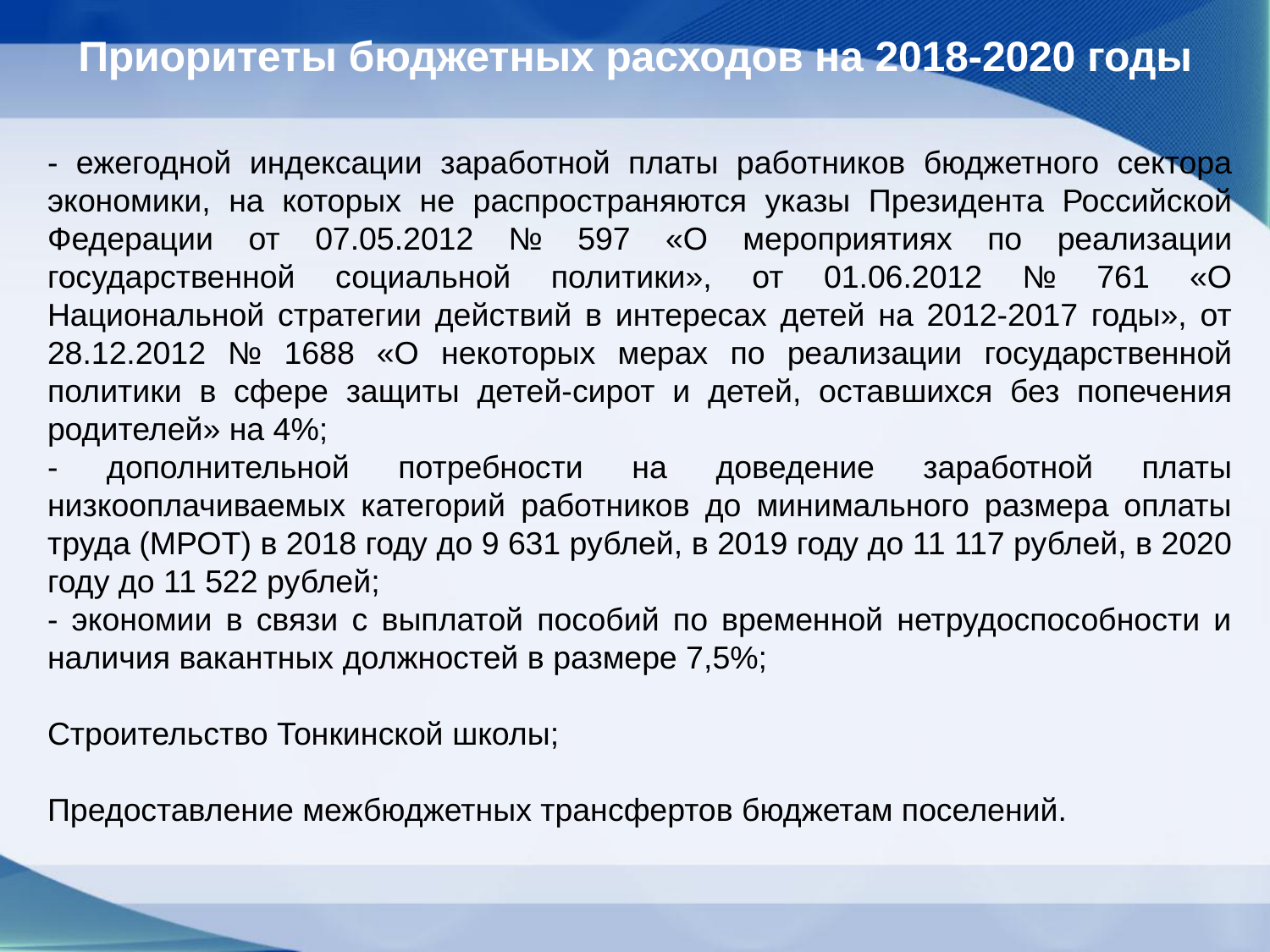

Приоритеты бюджетных расходов на 2018-2020 годы
- ежегодной индексации заработной платы работников бюджетного сектора экономики, на которых не распространяются указы Президента Российской Федерации от 07.05.2012 № 597 «О мероприятиях по реализации государственной социальной политики», от 01.06.2012 № 761 «О Национальной стратегии действий в интересах детей на 2012-2017 годы», от 28.12.2012 № 1688 «О некоторых мерах по реализации государственной политики в сфере защиты детей-сирот и детей, оставшихся без попечения родителей» на 4%;
- дополнительной потребности на доведение заработной платы низкооплачиваемых категорий работников до минимального размера оплаты труда (МРОТ) в 2018 году до 9 631 рублей, в 2019 году до 11 117 рублей, в 2020 году до 11 522 рублей;
- экономии в связи с выплатой пособий по временной нетрудоспособности и наличия вакантных должностей в размере 7,5%;

Строительство Тонкинской школы;

Предоставление межбюджетных трансфертов бюджетам поселений.